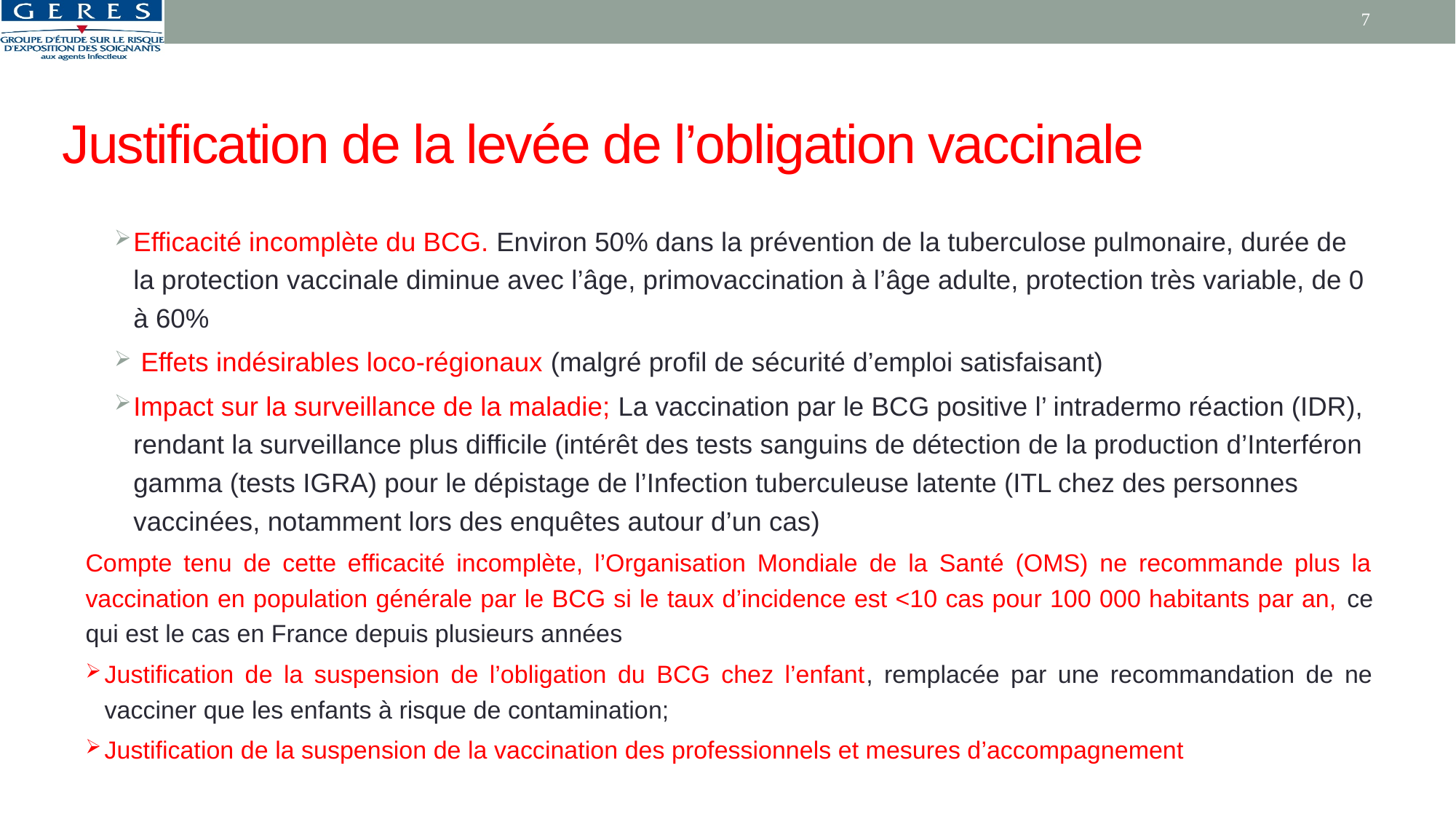

7
# Justification de la levée de l’obligation vaccinale

Efficacité incomplète du BCG. Environ 50% dans la prévention de la tuberculose pulmonaire, durée de la protection vaccinale diminue avec l’âge, primovaccination à l’âge adulte, protection très variable, de 0 à 60%
 Effets indésirables loco-régionaux (malgré profil de sécurité d’emploi satisfaisant)
Impact sur la surveillance de la maladie; La vaccination par le BCG positive l’ intradermo réaction (IDR), rendant la surveillance plus difficile (intérêt des tests sanguins de détection de la production d’Interféron gamma (tests IGRA) pour le dépistage de l’Infection tuberculeuse latente (ITL chez des personnes vaccinées, notamment lors des enquêtes autour d’un cas)
Compte tenu de cette efficacité incomplète, l’Organisation Mondiale de la Santé (OMS) ne recommande plus la vaccination en population générale par le BCG si le taux d’incidence est <10 cas pour 100 000 habitants par an, ce qui est le cas en France depuis plusieurs années
Justification de la suspension de l’obligation du BCG chez l’enfant, remplacée par une recommandation de ne vacciner que les enfants à risque de contamination;
Justification de la suspension de la vaccination des professionnels et mesures d’accompagnement